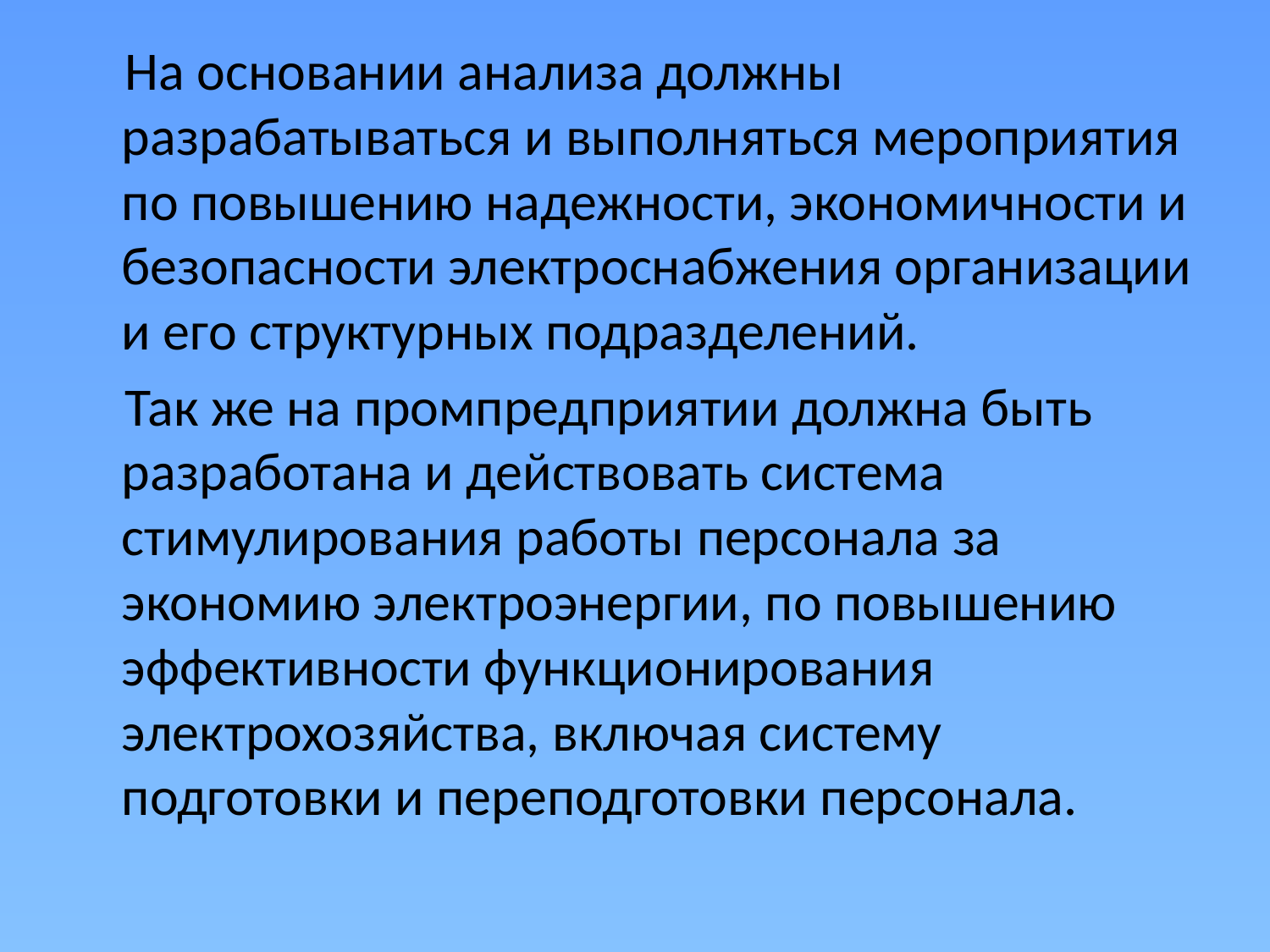

На основании анализа должны разрабатываться и выполняться мероприятия по повышению надежности, экономичности и безопасности электроснабжения организации и его структурных подразделений.
    Так же на промпредприятии должна быть разработана и действовать система стимулирования работы персонала за экономию электроэнергии, по повышению эффективности функционирования электрохозяйства, включая систему подготовки и переподготовки персонала.